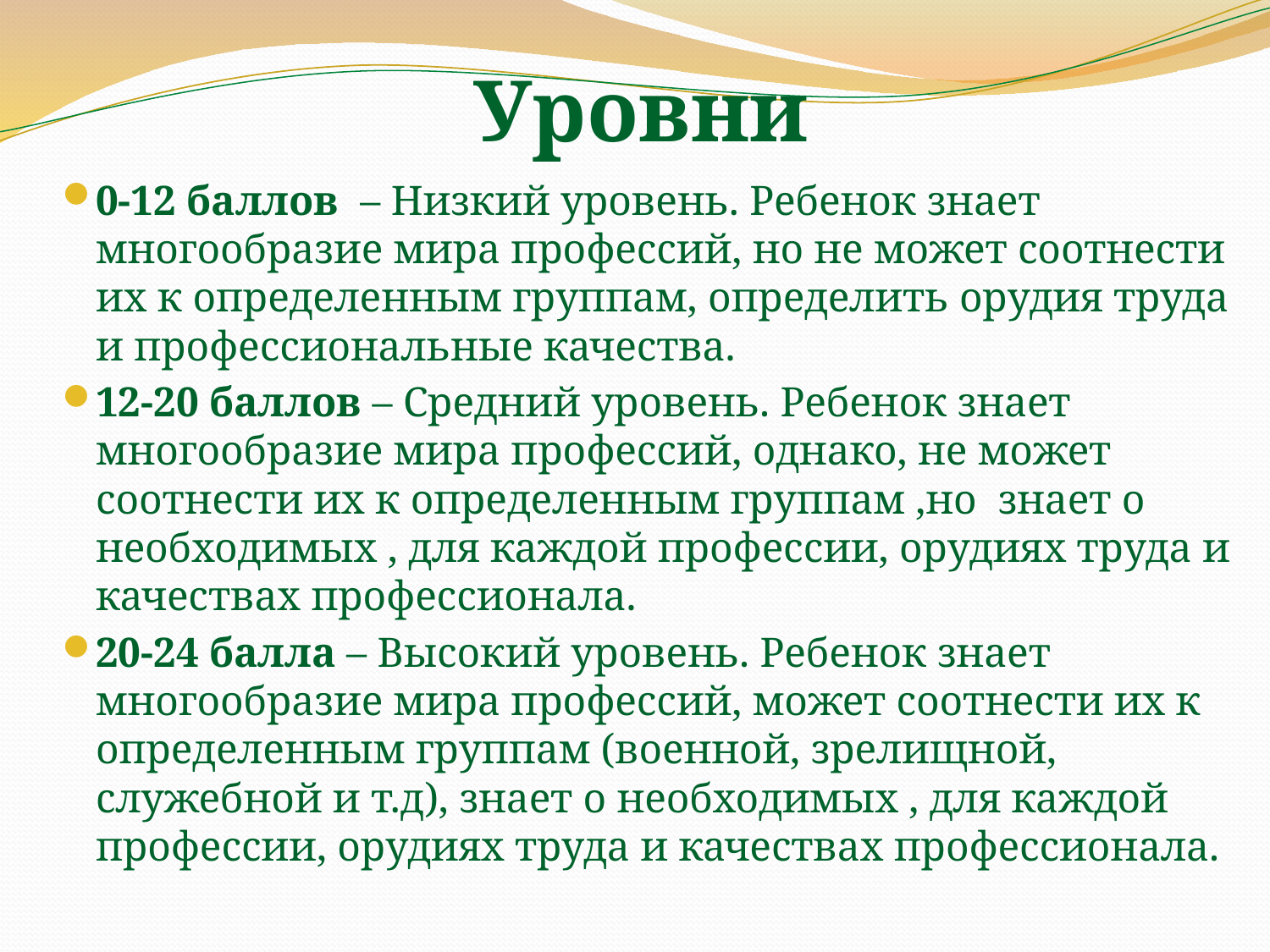

# Уровни
0-12 баллов  – Низкий уровень. Ребенок знает многообразие мира профессий, но не может соотнести их к определенным группам, определить орудия труда и профессиональные качества.
12-20 баллов – Средний уровень. Ребенок знает многообразие мира профессий, однако, не может соотнести их к определенным группам ,но  знает о необходимых , для каждой профессии, орудиях труда и качествах профессионала.
20-24 балла – Высокий уровень. Ребенок знает многообразие мира профессий, может соотнести их к определенным группам (военной, зрелищной, служебной и т.д), знает о необходимых , для каждой профессии, орудиях труда и качествах профессионала.